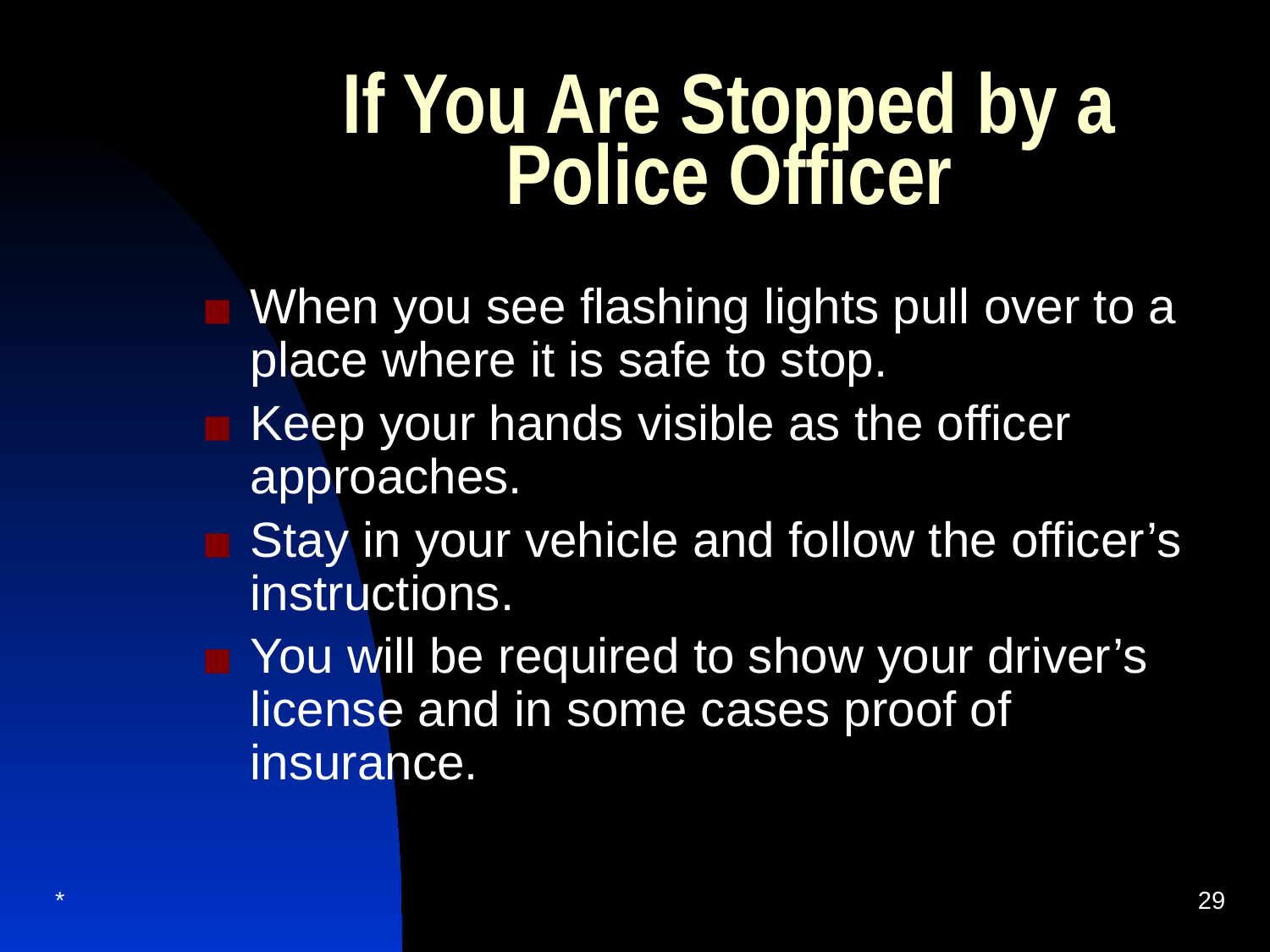

# If You Are Stopped by a Police Officer
When you see flashing lights pull over to a place where it is safe to stop.
Keep your hands visible as the officer approaches.
Stay in your vehicle and follow the officer’s instructions.
You will be required to show your driver’s license and in some cases proof of insurance.
*
29